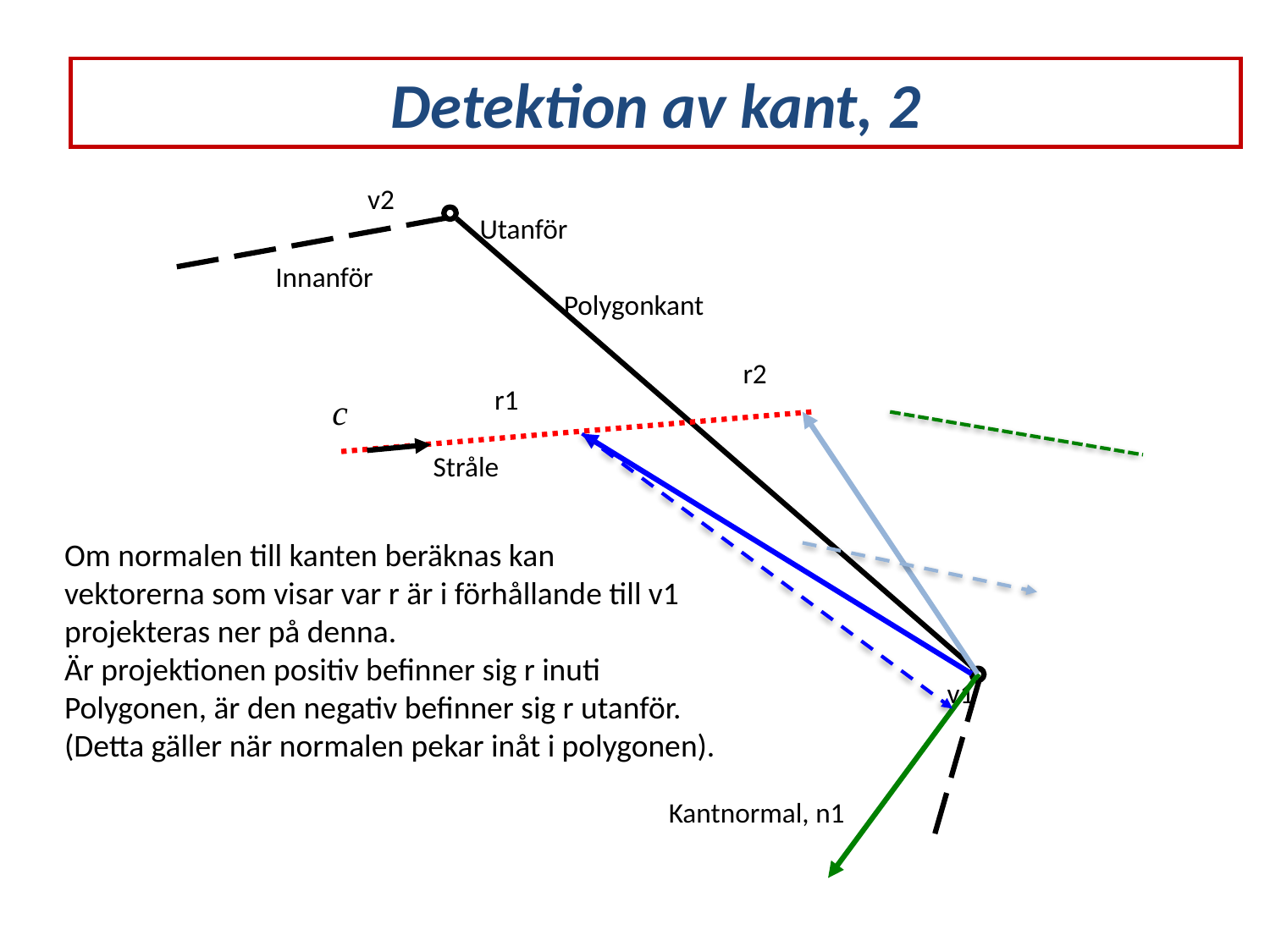

Detektion av kant, 2

v2
Utanför

Innanför
Polygonkant
r2
r1
c

Stråle

Om normalen till kanten beräknas kan
vektorerna som visar var r är i förhållande till v1
projekteras ner på denna.
Är projektionen positiv befinner sig r inuti
Polygonen, är den negativ befinner sig r utanför.
(Detta gäller när normalen pekar inåt i polygonen).

v1

Kantnormal, n1